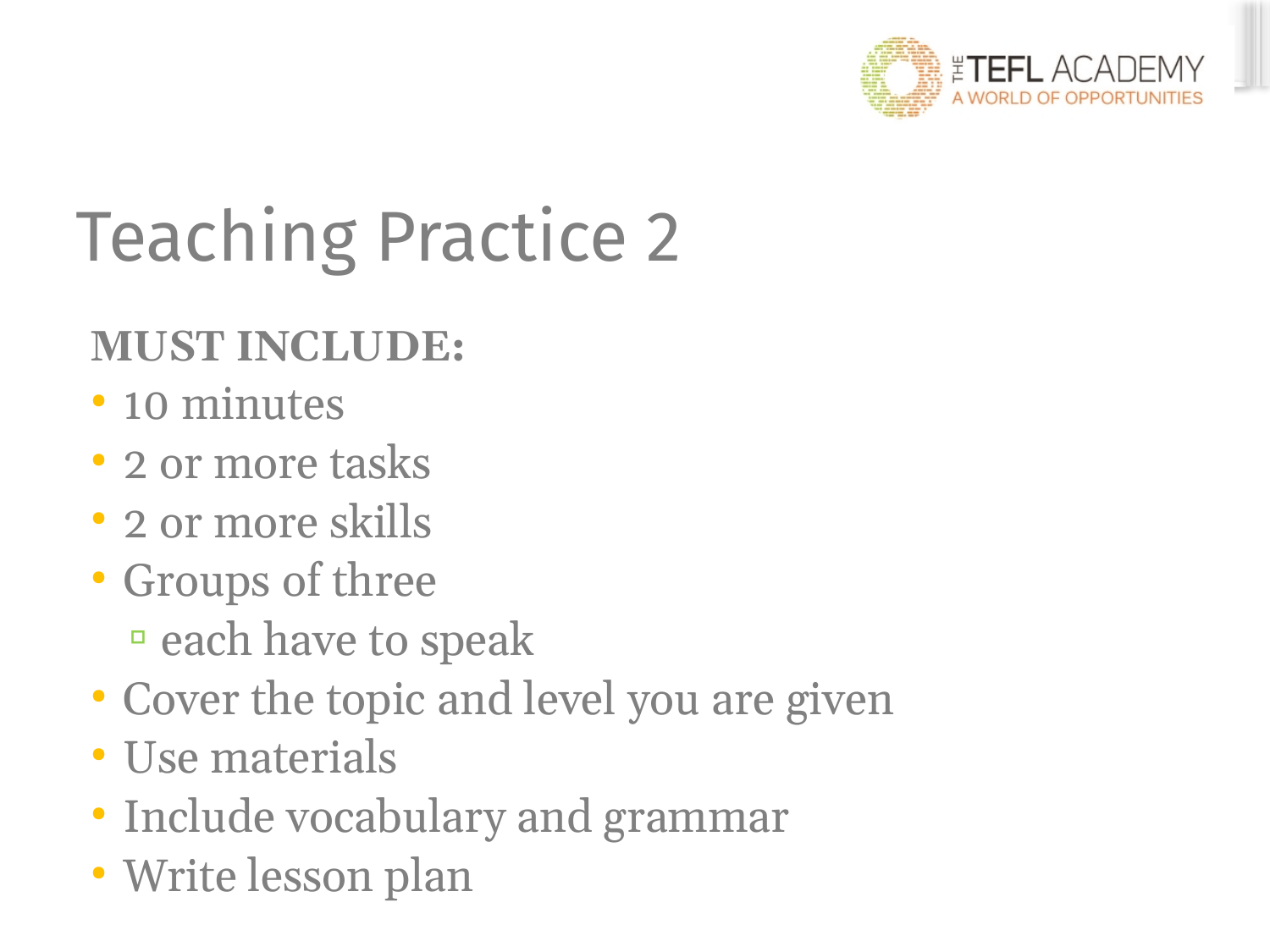

# Teaching Practice 2
MUST INCLUDE:
10 minutes
2 or more tasks
2 or more skills
Groups of three
each have to speak
Cover the topic and level you are given
Use materials
Include vocabulary and grammar
Write lesson plan